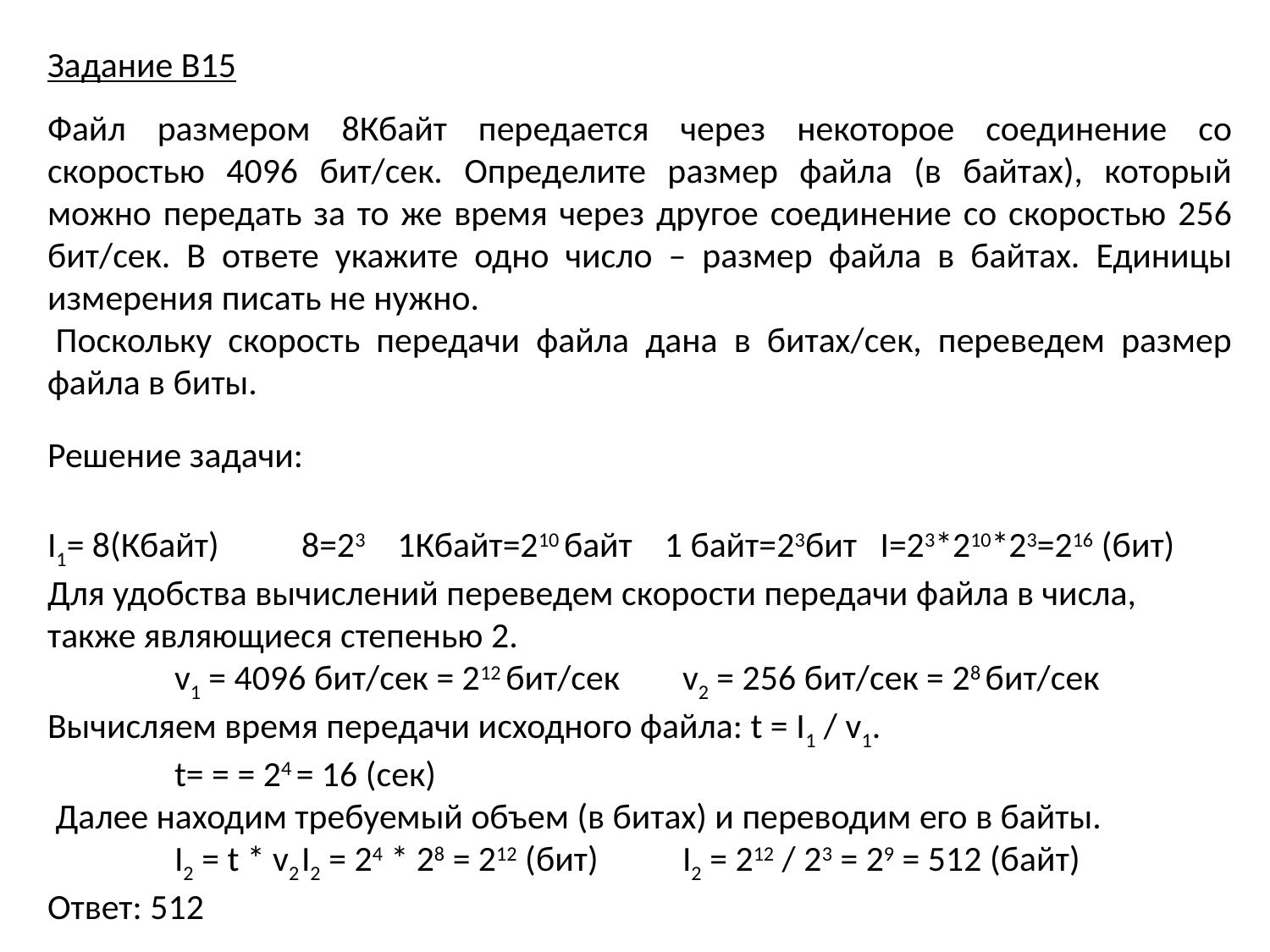

Задание В15
Файл размером 8Кбайт передается через некоторое соединение со скоростью 4096 бит/сек. Определите размер файла (в байтах), который можно передать за то же время через другое соединение со скоростью 256 бит/сек. В ответе укажите одно число – размер файла в байтах. Единицы измерения писать не нужно.
 Поскольку скорость передачи файла дана в битах/сек, переведем размер файла в биты.
Решение задачи:
I1= 8(Кбайт)	8=23    1Кбайт=210 байт    1 байт=23бит     I=23*210*23=216 (бит)
Для удобства вычислений переведем скорости передачи файла в числа, также являющиеся степенью 2.
	v1 = 4096 бит/сек = 212 бит/сек	v2 = 256 бит/сек = 28 бит/сек
Вычисляем время передачи исходного файла: t = I1 / v1.
	t= = = 24 = 16 (сек)
 Далее находим требуемый объем (в битах) и переводим его в байты.
	I2 = t * v2	I2 = 24 * 28 = 212 (бит)	I2 = 212 / 23 = 29 = 512 (байт)
Ответ: 512